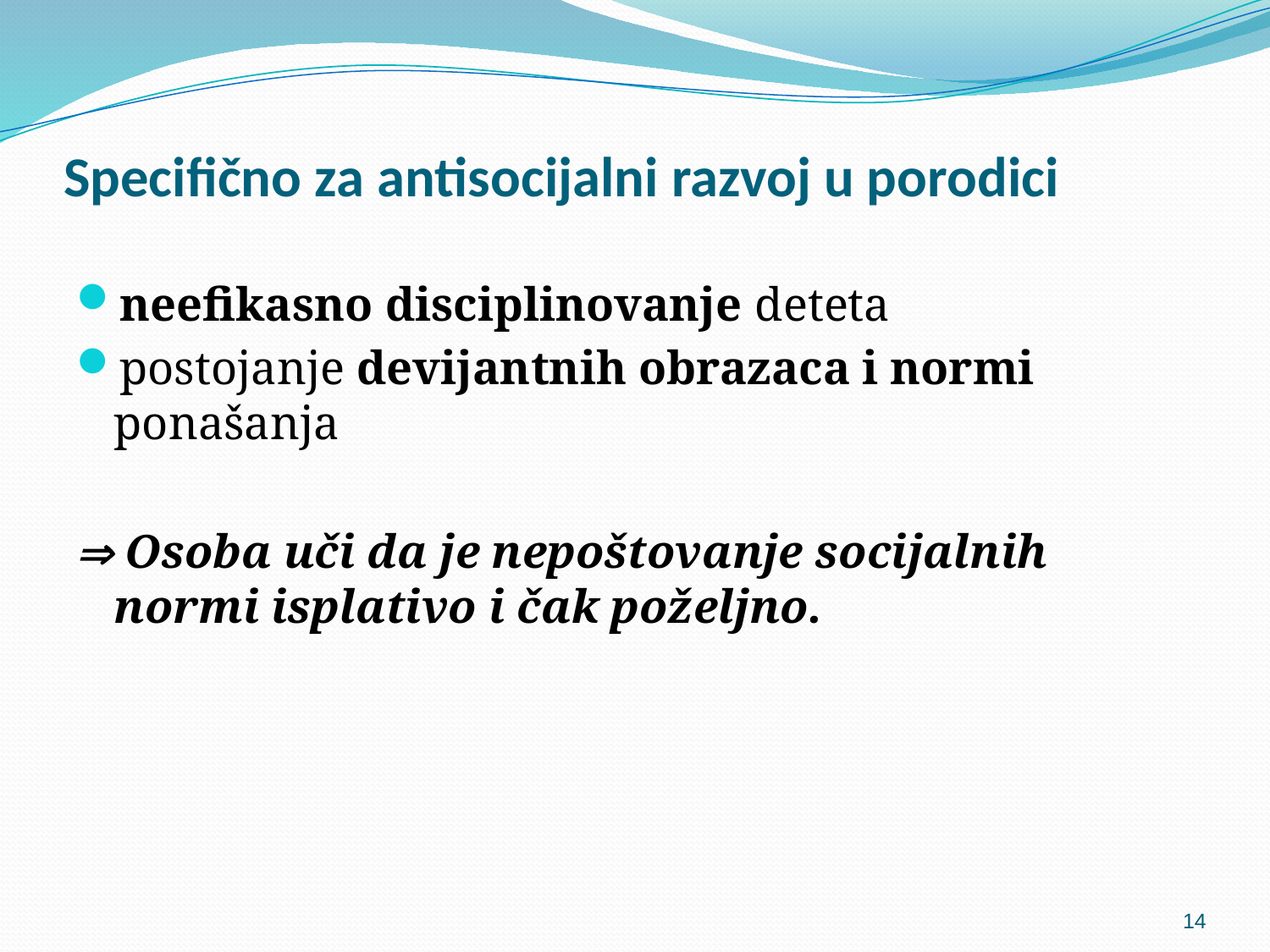

# Specifično za antisocijalni razvoj u porodici
neefikasno disciplinovanje deteta
postojanje devijantnih obrazaca i normi ponašanja

⇒ Osoba uči da je nepoštovanje socijalnih normi isplativo i čak poželjno.
14